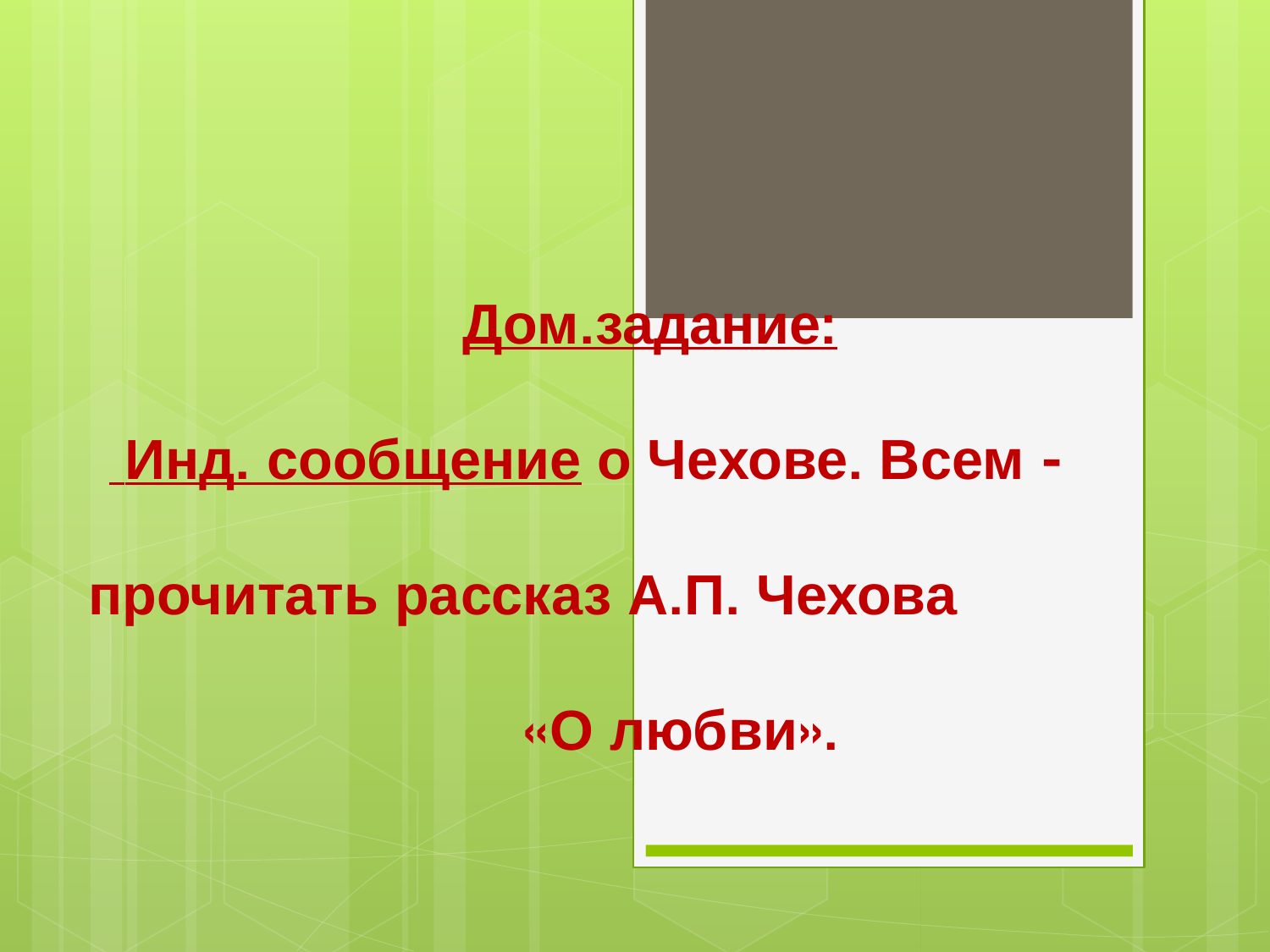

Дом.задание:
 Инд. сообщение о Чехове. Всем -         прочитать рассказ А.П. Чехова                     «О любви».